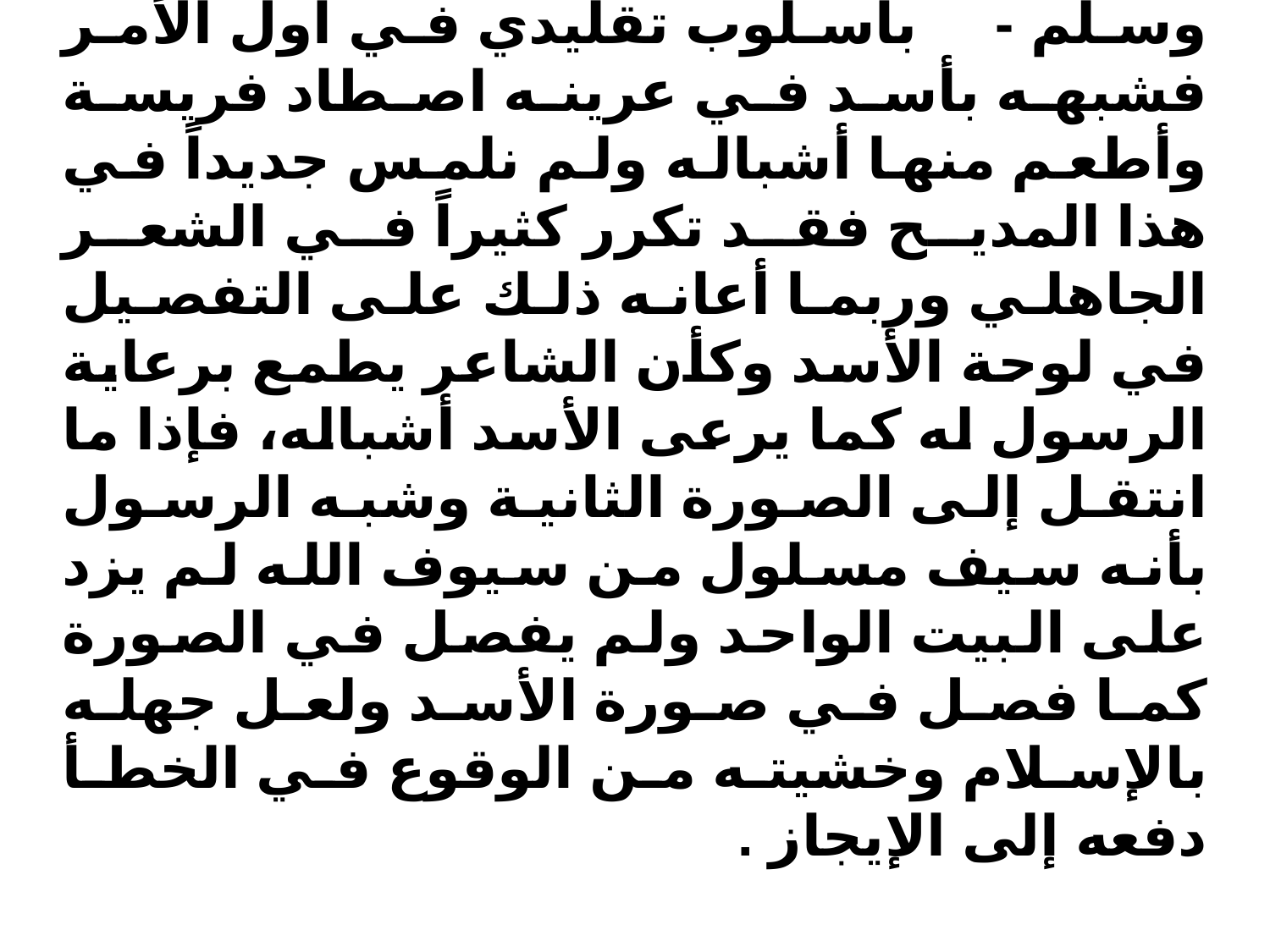

ومضى في مدح الرسول– صلى الله عليه وسلم -     بأسلوب تقليدي في أول الأمر فشبهه بأسد في عرينه اصطاد فريسة وأطعم منها أشباله ولم نلمس جديداً في هذا المديح فقد تكرر كثيراً في الشعر الجاهلي وربما أعانه ذلك على التفصيل في لوحة الأسد وكأن الشاعر يطمع برعاية الرسول له كما يرعى الأسد أشباله، فإذا ما انتقل إلى الصورة الثانية وشبه الرسول بأنه سيف مسلول من سيوف الله لم يزد على البيت الواحد ولم يفصل في الصورة كما فصل في صورة الأسد ولعل جهله بالإسلام وخشيته من الوقوع في الخطأ دفعه إلى الإيجاز .